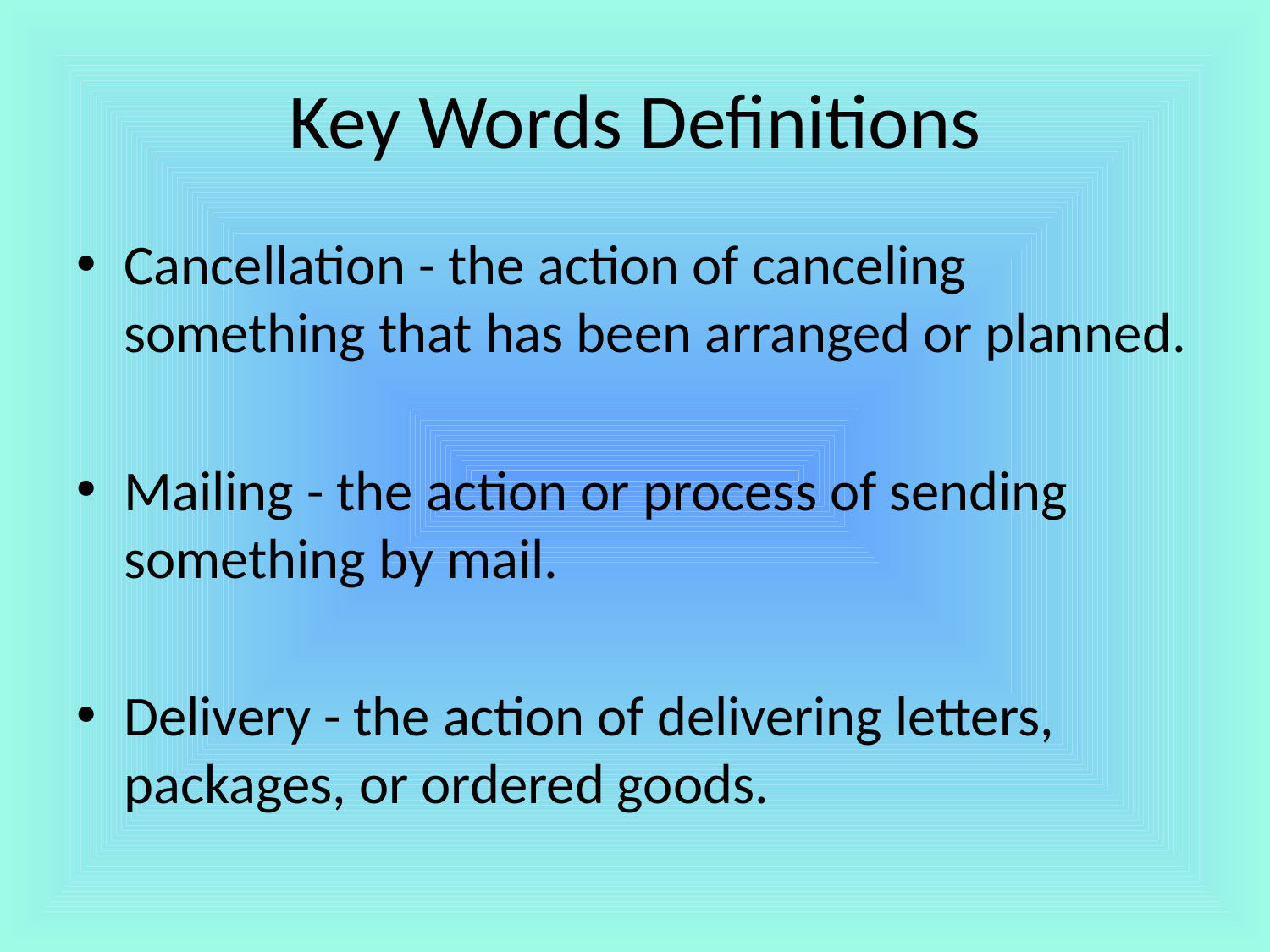

# Key Words Definitions
Cancellation - the action of canceling something that has been arranged or planned.

Mailing - the action or process of sending something by mail.

Delivery - the action of delivering letters, packages, or ordered goods.